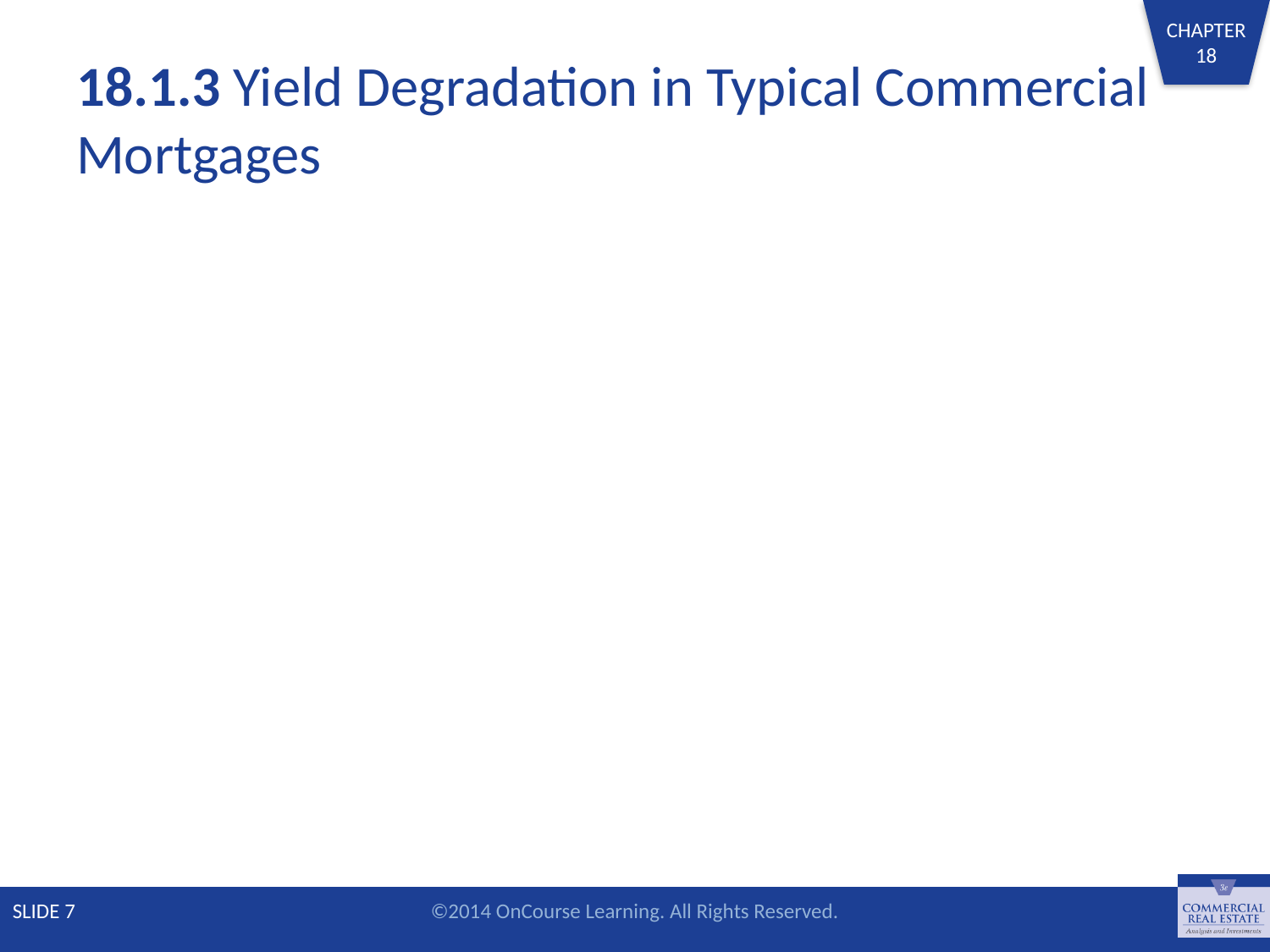

# 18.1.3 Yield Degradation in Typical Commercial Mortgages

SLIDE 7